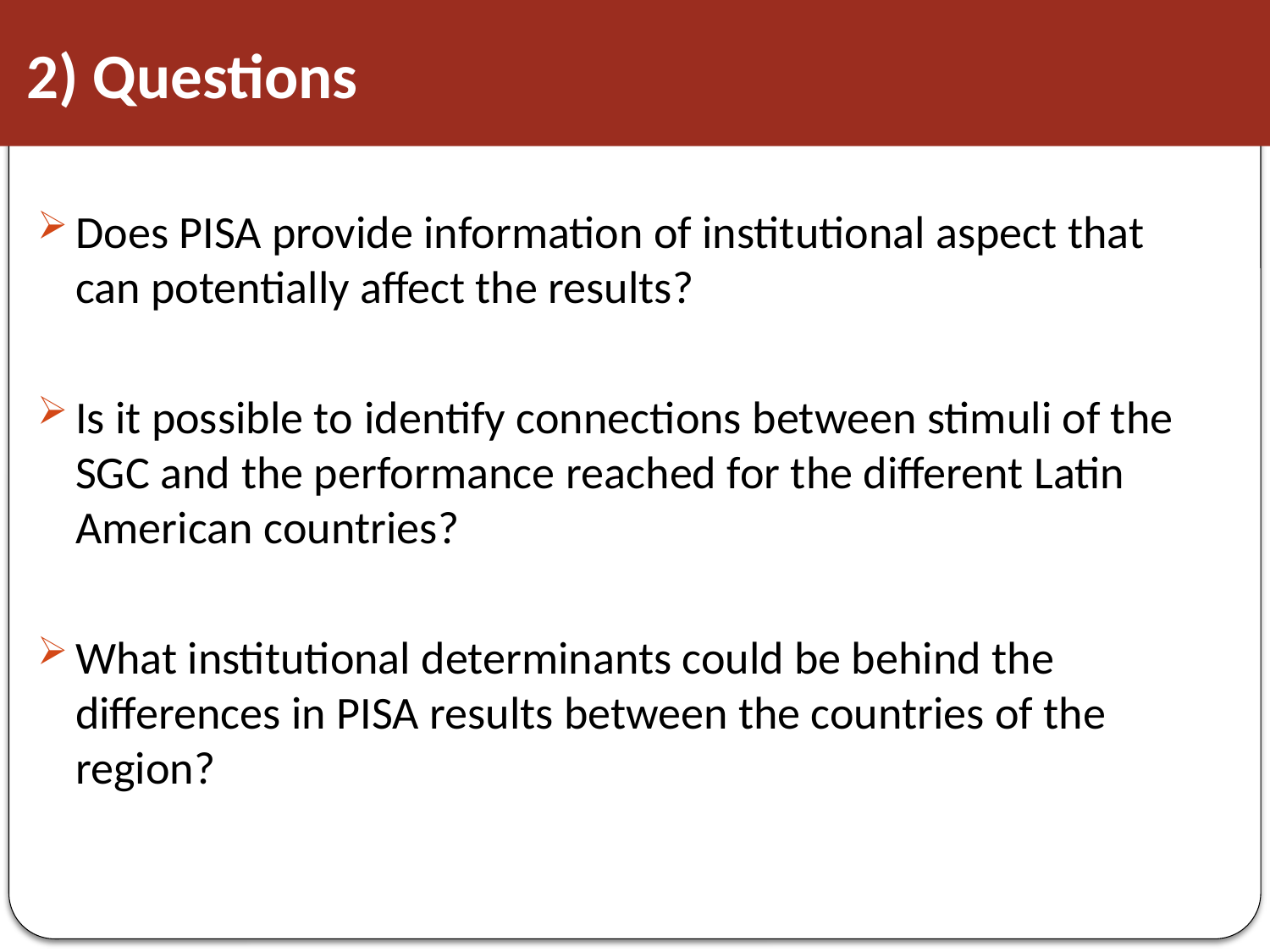

2) Questions
Does PISA provide information of institutional aspect that can potentially affect the results?

Is it possible to identify connections between stimuli of the SGC and the performance reached for the different Latin American countries?

What institutional determinants could be behind the differences in PISA results between the countries of the region?